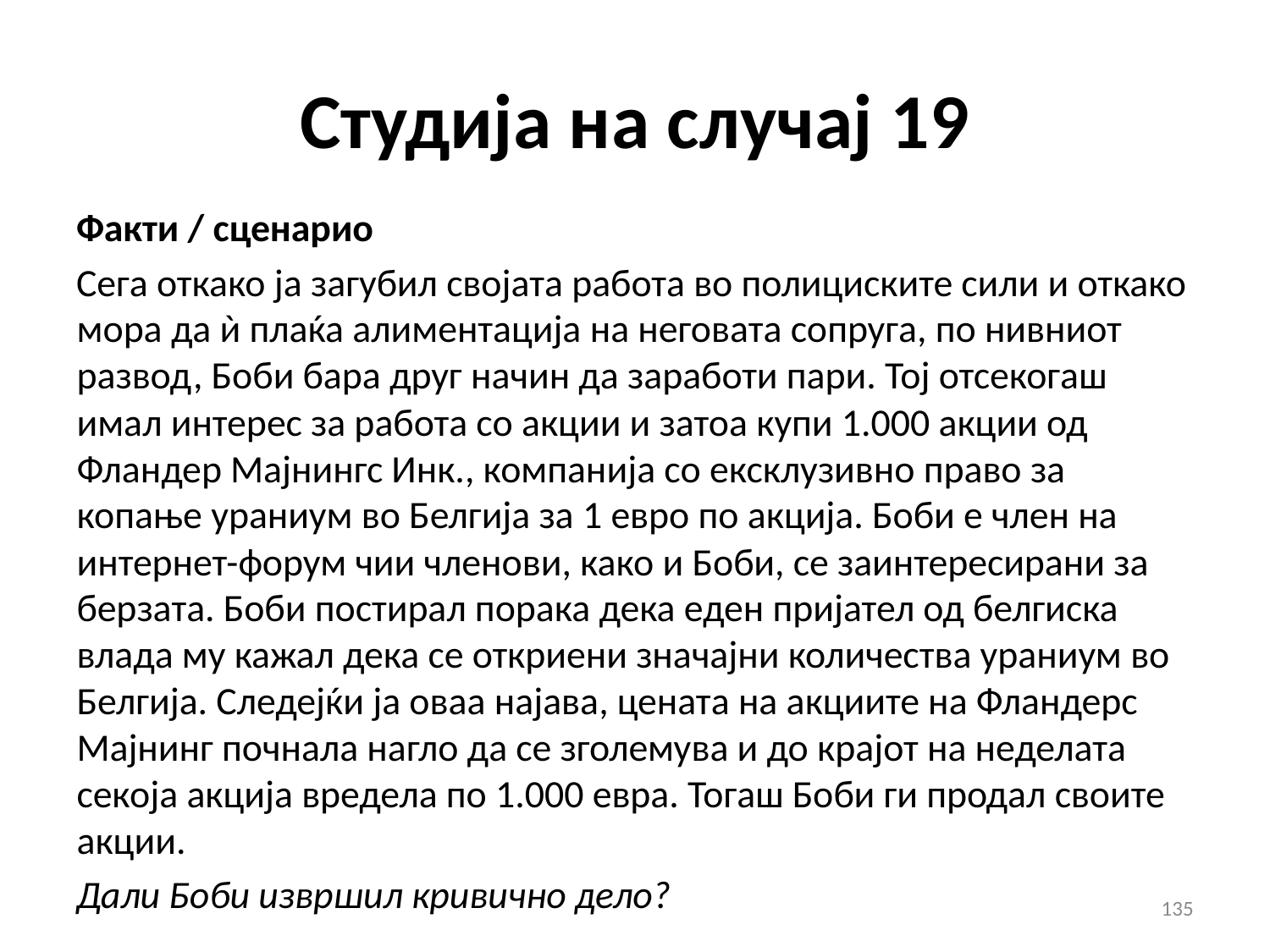

Студија на случај 19
Факти / сценарио
Сега откако ја загубил својата работа во полициските сили и откако мора да ѝ плаќа алиментација на неговата сопруга, по нивниот развод, Боби бара друг начин да заработи пари. Тој отсекогаш имал интерес за работа со акции и затоа купи 1.000 акции од Фландер Мајнингс Инк., компанија со ексклузивно право за копање ураниум во Белгија за 1 евро по акција. Боби е член на интернет-форум чии членови, како и Боби, се заинтересирани за берзата. Боби постирал порака дека еден пријател од белгиска влада му кажал дека се откриени значајни количества ураниум во Белгија. Следејќи ја оваа најава, цената на акциите на Фландерс Mајнинг почнала нагло да се зголемува и до крајот на неделата секоја акција вредела по 1.000 евра. Тогаш Боби ги продал своите акции.
Дали Боби извршил кривично дело?
135